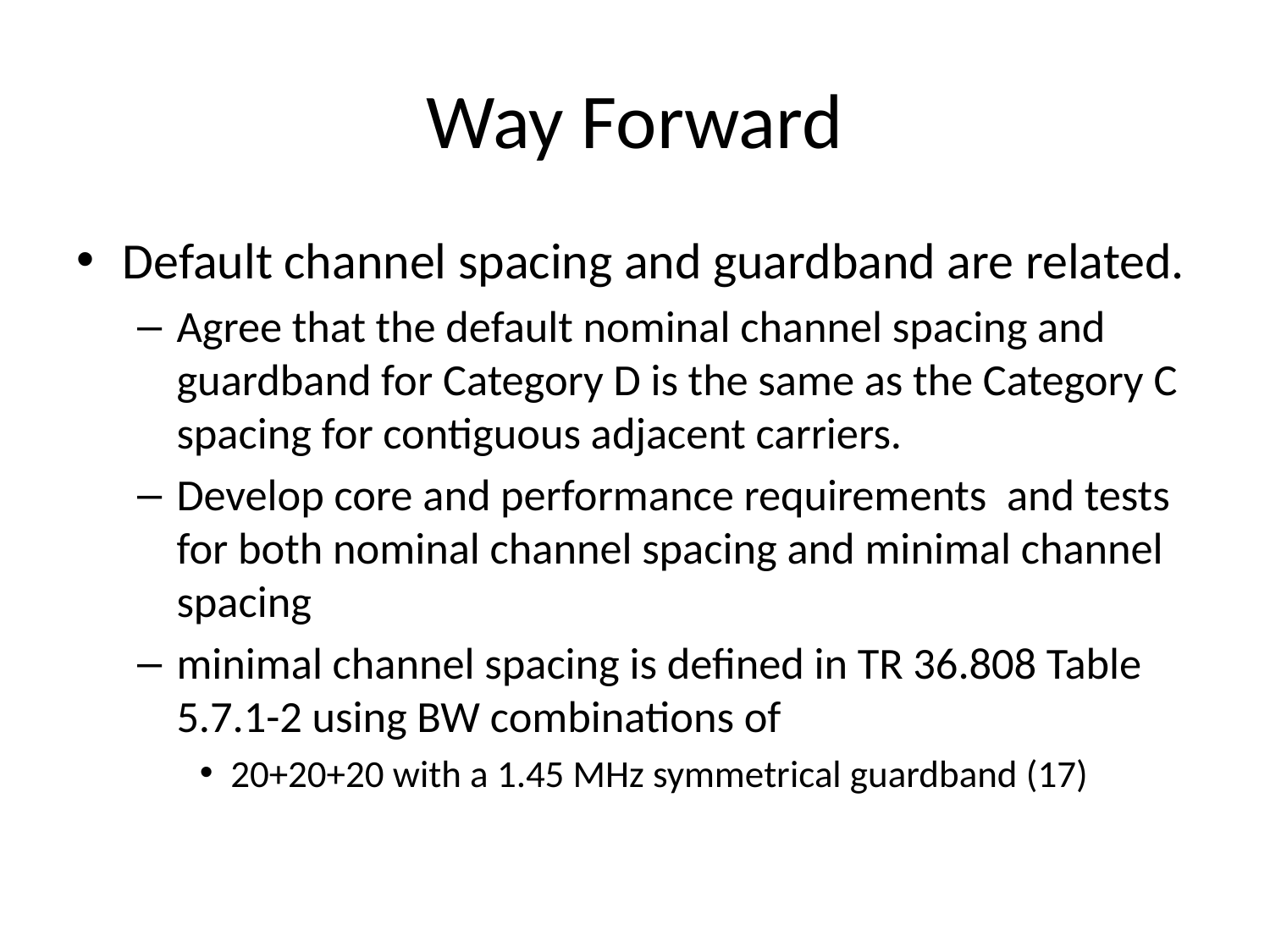

# Way Forward
Default channel spacing and guardband are related.
Agree that the default nominal channel spacing and guardband for Category D is the same as the Category C spacing for contiguous adjacent carriers.
Develop core and performance requirements  and tests for both nominal channel spacing and minimal channel spacing
minimal channel spacing is defined in TR 36.808 Table 5.7.1-2 using BW combinations of
20+20+20 with a 1.45 MHz symmetrical guardband (17)